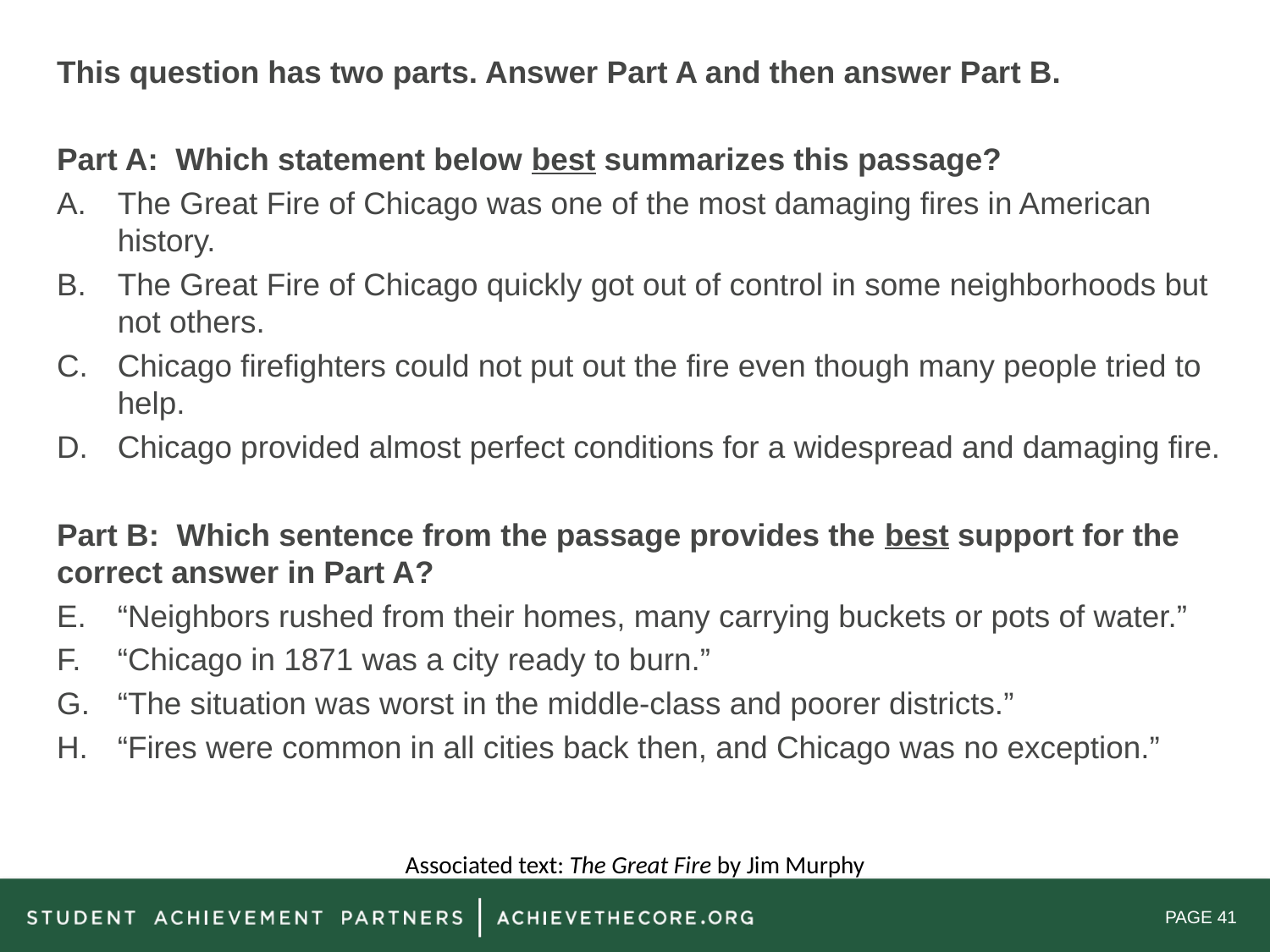

This question has two parts. Answer Part A and then answer Part B.

Part A:  Which statement below best summarizes this passage?
The Great Fire of Chicago was one of the most damaging fires in American history.
The Great Fire of Chicago quickly got out of control in some neighborhoods but not others.
Chicago firefighters could not put out the fire even though many people tried to help.
Chicago provided almost perfect conditions for a widespread and damaging fire.

Part B:  Which sentence from the passage provides the best support for the correct answer in Part A?
“Neighbors rushed from their homes, many carrying buckets or pots of water.”
“Chicago in 1871 was a city ready to burn.”
“The situation was worst in the middle-class and poorer districts.”
“Fires were common in all cities back then, and Chicago was no exception.”

Associated text: The Great Fire by Jim Murphy